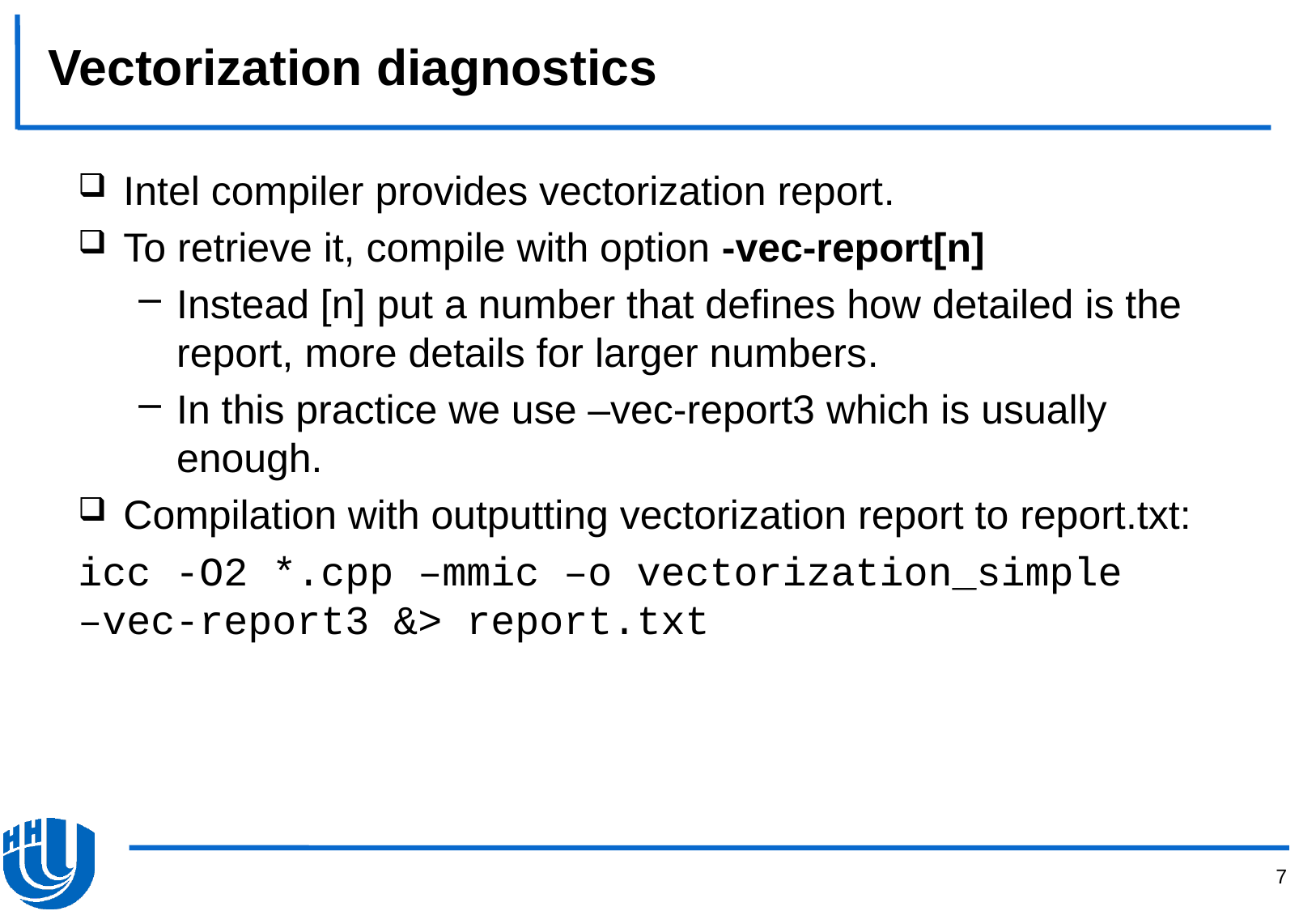

# Vectorization diagnostics
Intel compiler provides vectorization report.
To retrieve it, compile with option -vec-report[n]
Instead [n] put a number that defines how detailed is the report, more details for larger numbers.
In this practice we use –vec-report3 which is usually enough.
Compilation with outputting vectorization report to report.txt:
icc -O2 *.cpp –mmic –o vectorization_simple
–vec-report3 &> report.txt